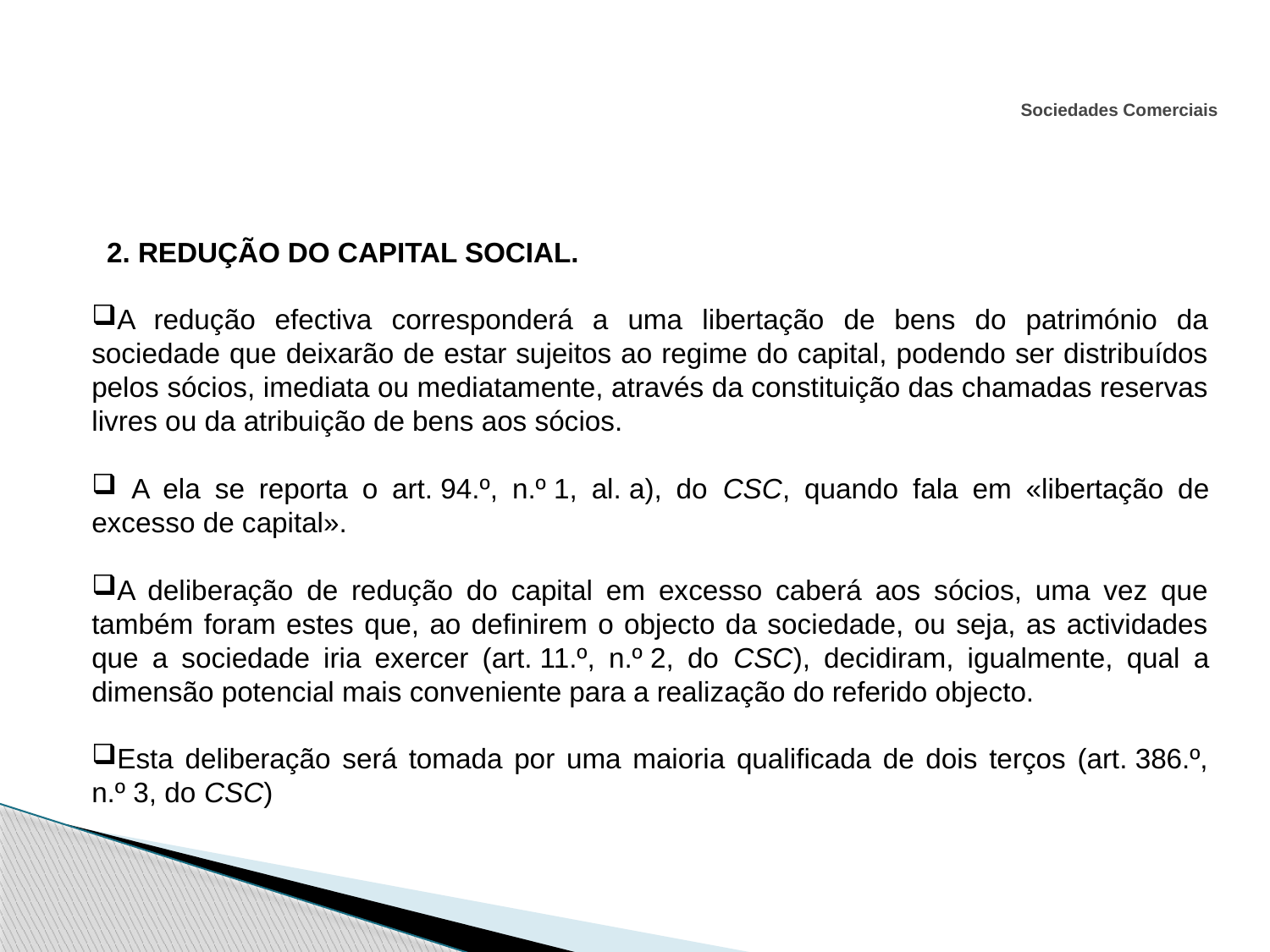

# Sociedades Comerciais
  2. REDUÇÃO DO CAPITAL SOCIAL.

A redução efectiva corresponderá a uma libertação de bens do património da sociedade que deixarão de estar sujeitos ao regime do capital, podendo ser distribuídos pelos sócios, imediata ou mediatamente, através da constituição das chamadas reservas livres ou da atribuição de bens aos sócios.

 A ela se reporta o art. 94.º, n.º 1, al. a), do CSC, quando fala em «libertação de excesso de capital».

A deliberação de redução do capital em excesso caberá aos sócios, uma vez que também foram estes que, ao definirem o objecto da sociedade, ou seja, as actividades que a sociedade iria exercer (art. 11.º, n.º 2, do CSC), decidiram, igualmente, qual a dimensão potencial mais conveniente para a realização do referido objecto.

Esta deliberação será tomada por uma maioria qualificada de dois terços (art. 386.º, n.º 3, do CSC)